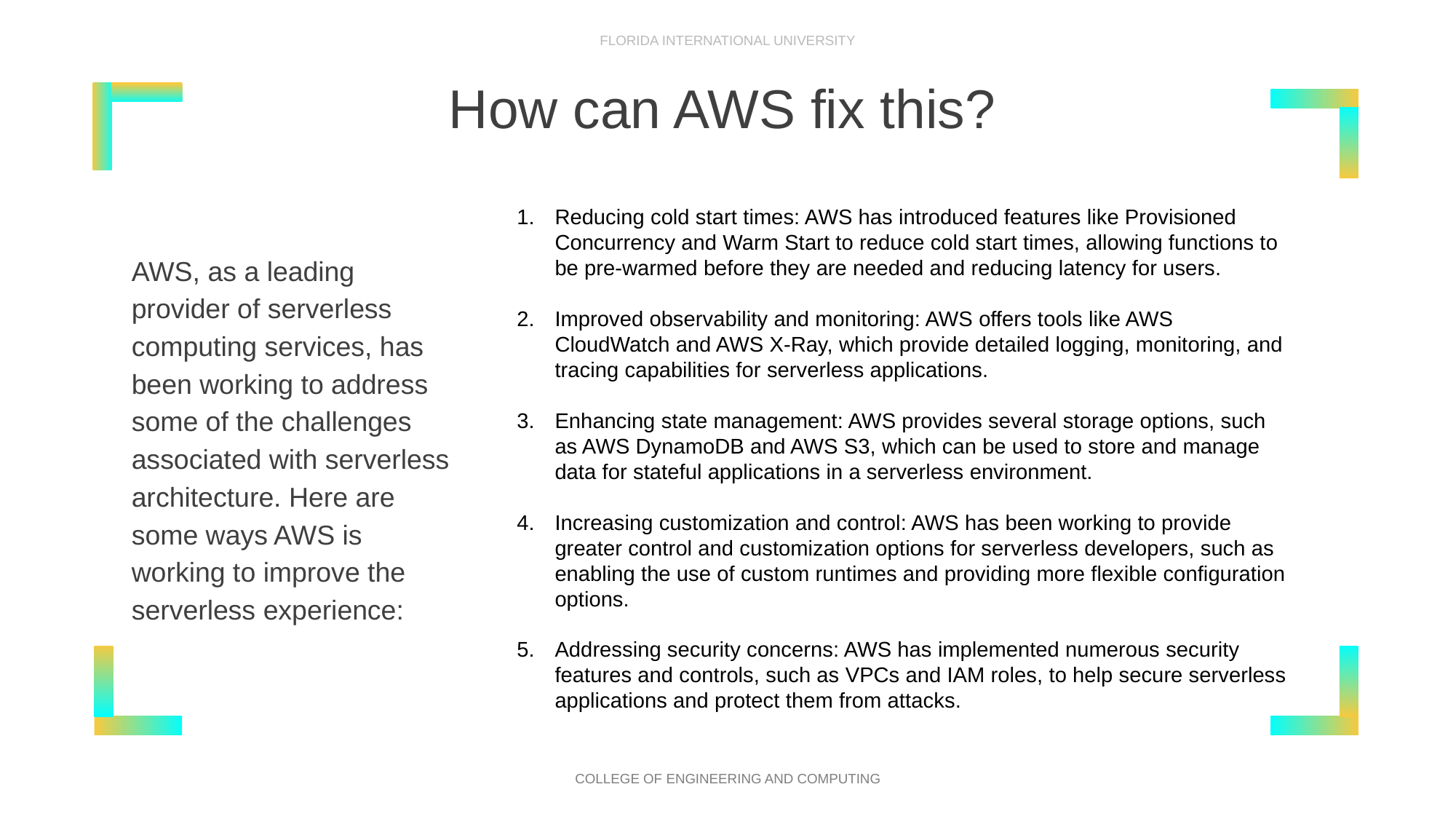

# How can AWS fix this?
Reducing cold start times: AWS has introduced features like Provisioned Concurrency and Warm Start to reduce cold start times, allowing functions to be pre-warmed before they are needed and reducing latency for users.

Improved observability and monitoring: AWS offers tools like AWS CloudWatch and AWS X-Ray, which provide detailed logging, monitoring, and tracing capabilities for serverless applications.

Enhancing state management: AWS provides several storage options, such as AWS DynamoDB and AWS S3, which can be used to store and manage data for stateful applications in a serverless environment.

Increasing customization and control: AWS has been working to provide greater control and customization options for serverless developers, such as enabling the use of custom runtimes and providing more flexible configuration options.

Addressing security concerns: AWS has implemented numerous security features and controls, such as VPCs and IAM roles, to help secure serverless applications and protect them from attacks.

AWS, as a leading provider of serverless computing services, has been working to address some of the challenges associated with serverless architecture. Here are some ways AWS is working to improve the serverless experience: